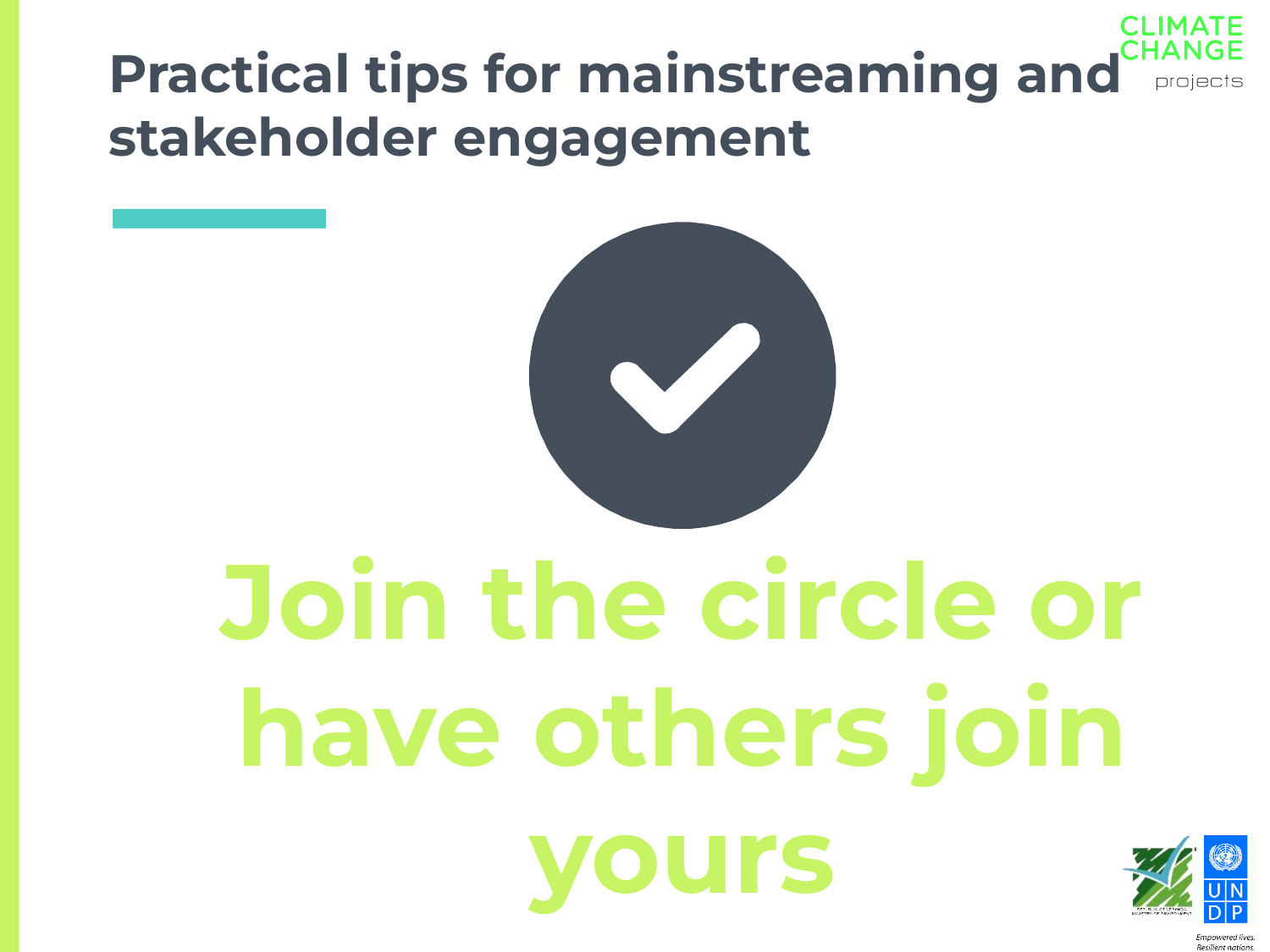

# Practical tips for mainstreaming and stakeholder engagement

Join the circle or have others join yours